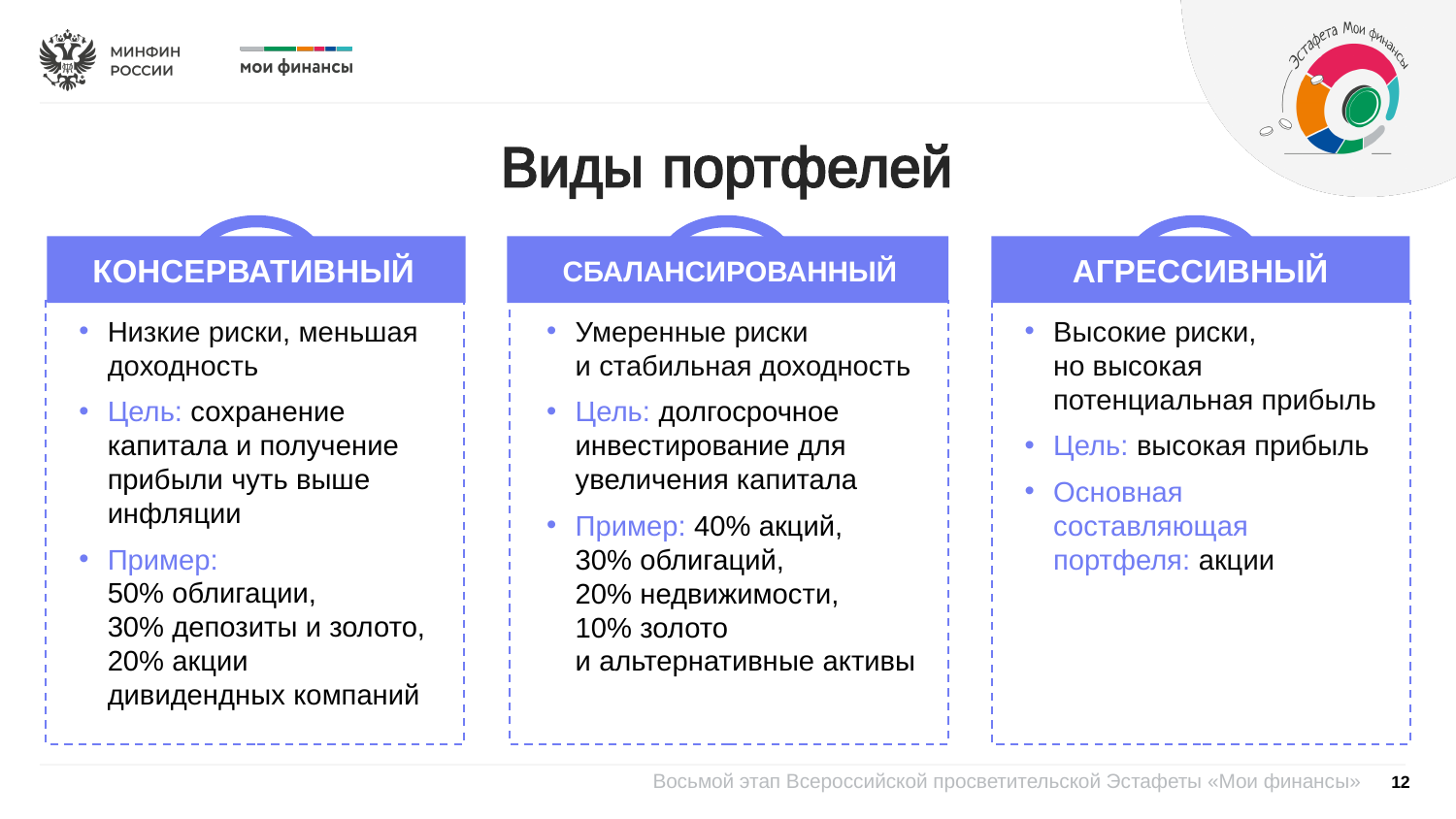

Виды портфелей

КОНСЕРВАТИВНЫЙ
СБАЛАНСИРОВАННЫЙ
АГРЕССИВНЫЙ

Низкие риски, меньшая доходность
Цель: сохранение капитала и получение прибыли чуть выше инфляции
Пример:
50% облигации,
30% депозиты и золото, 20% акции дивидендных компаний
Умеренные риски
и стабильная доходность
Цель: долгосрочное инвестирование для увеличения капитала
Пример: 40% акций,
30% облигаций,
20% недвижимости,
10% золото
и альтернативные активы
Высокие риски,
но высокая потенциальная прибыль
Цель: высокая прибыль
Основная составляющая портфеля: акции
12